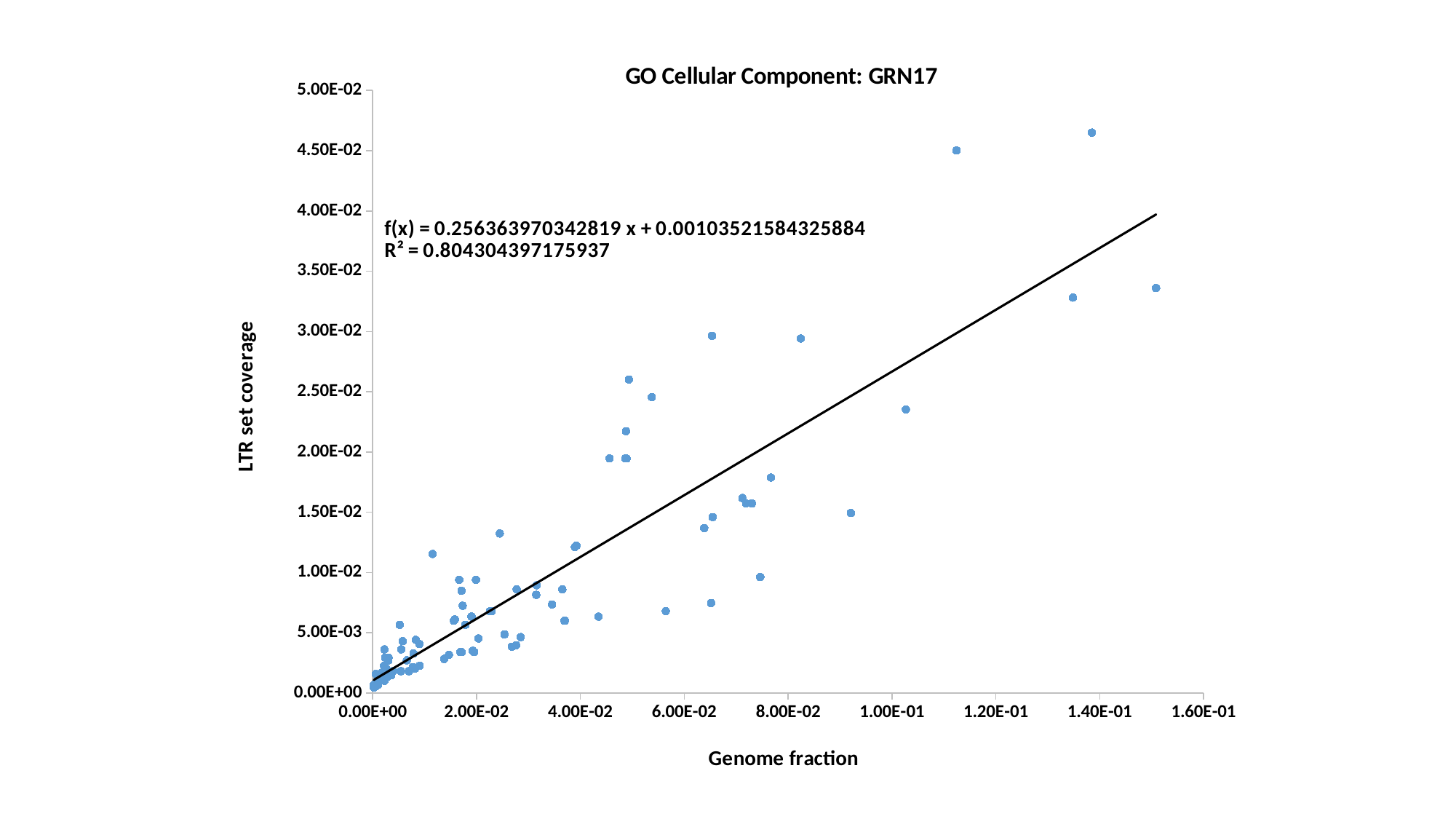

### Chart: GO Cellular Component: GRN17

| Category | LTR fraction |
|---|---|